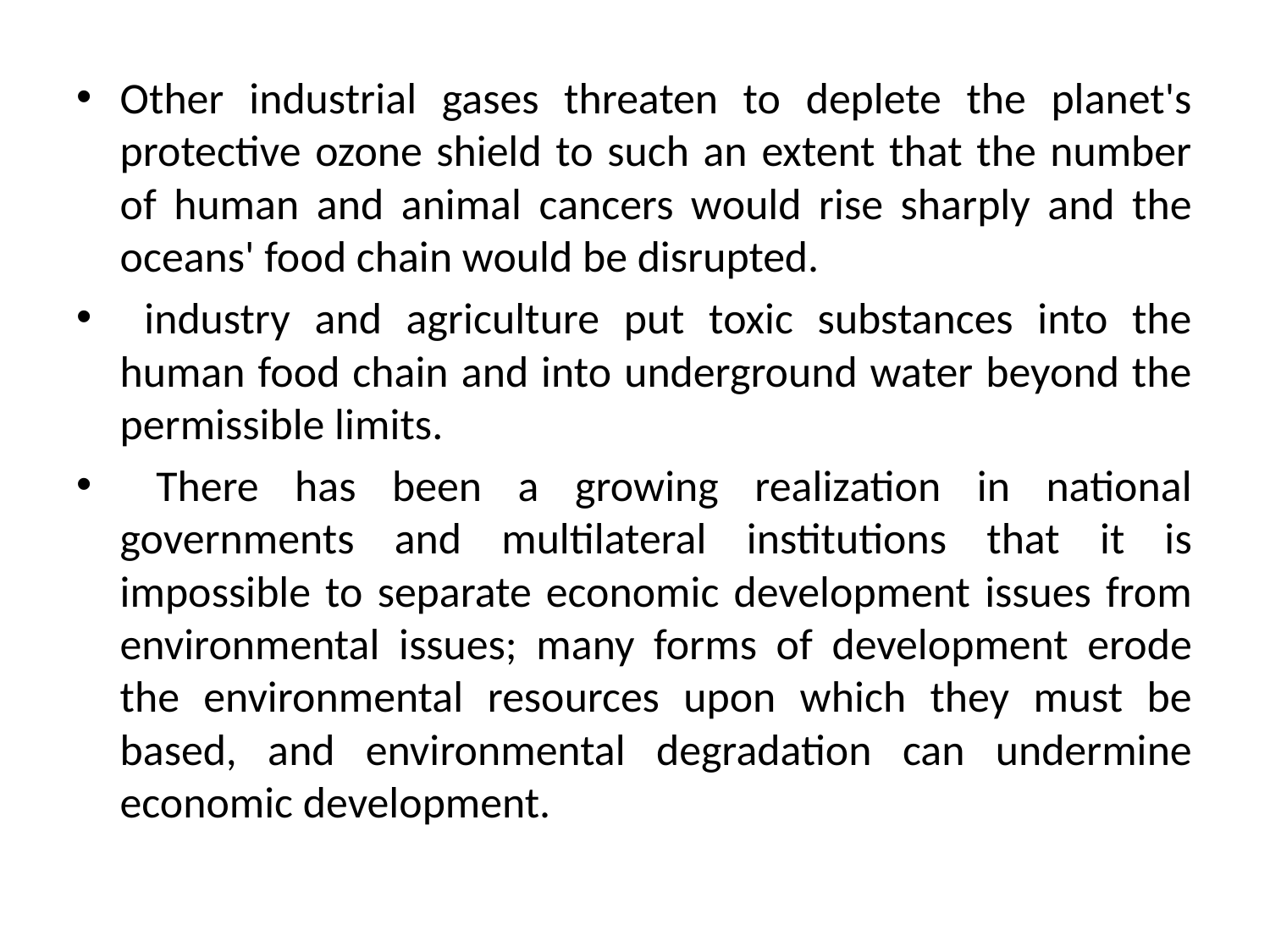

#
Other industrial gases threaten to deplete the planet's protective ozone shield to such an extent that the number of human and animal cancers would rise sharply and the oceans' food chain would be disrupted.
 industry and agriculture put toxic substances into the human food chain and into underground water beyond the permissible limits.
 There has been a growing realization in national governments and multilateral institutions that it is impossible to separate economic development issues from environmental issues; many forms of development erode the environmental resources upon which they must be based, and environmental degradation can undermine economic development.